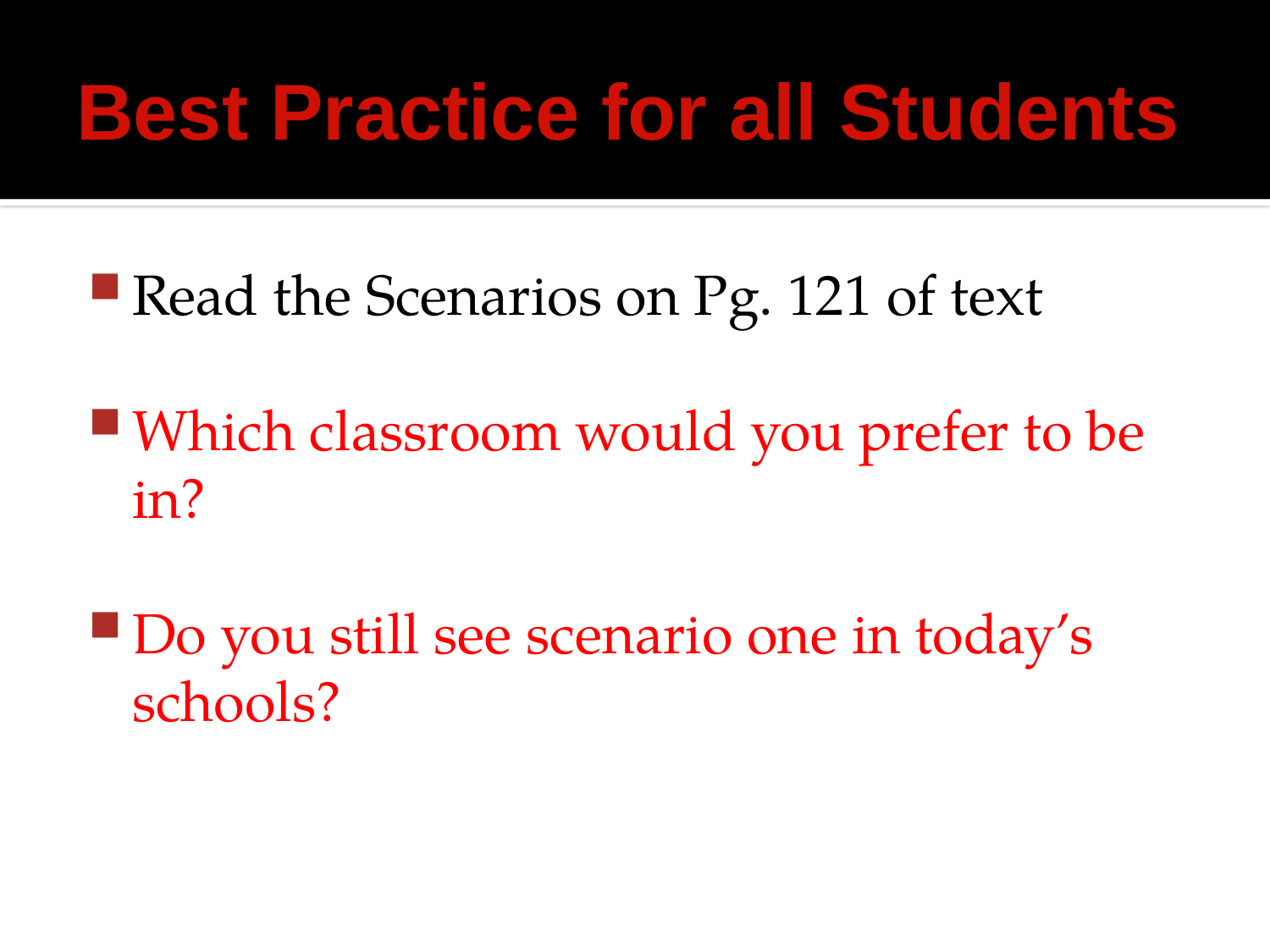

# Best Practice for all Students
Read the Scenarios on Pg. 121 of text

Which classroom would you prefer to be in?

Do you still see scenario one in today’s schools?